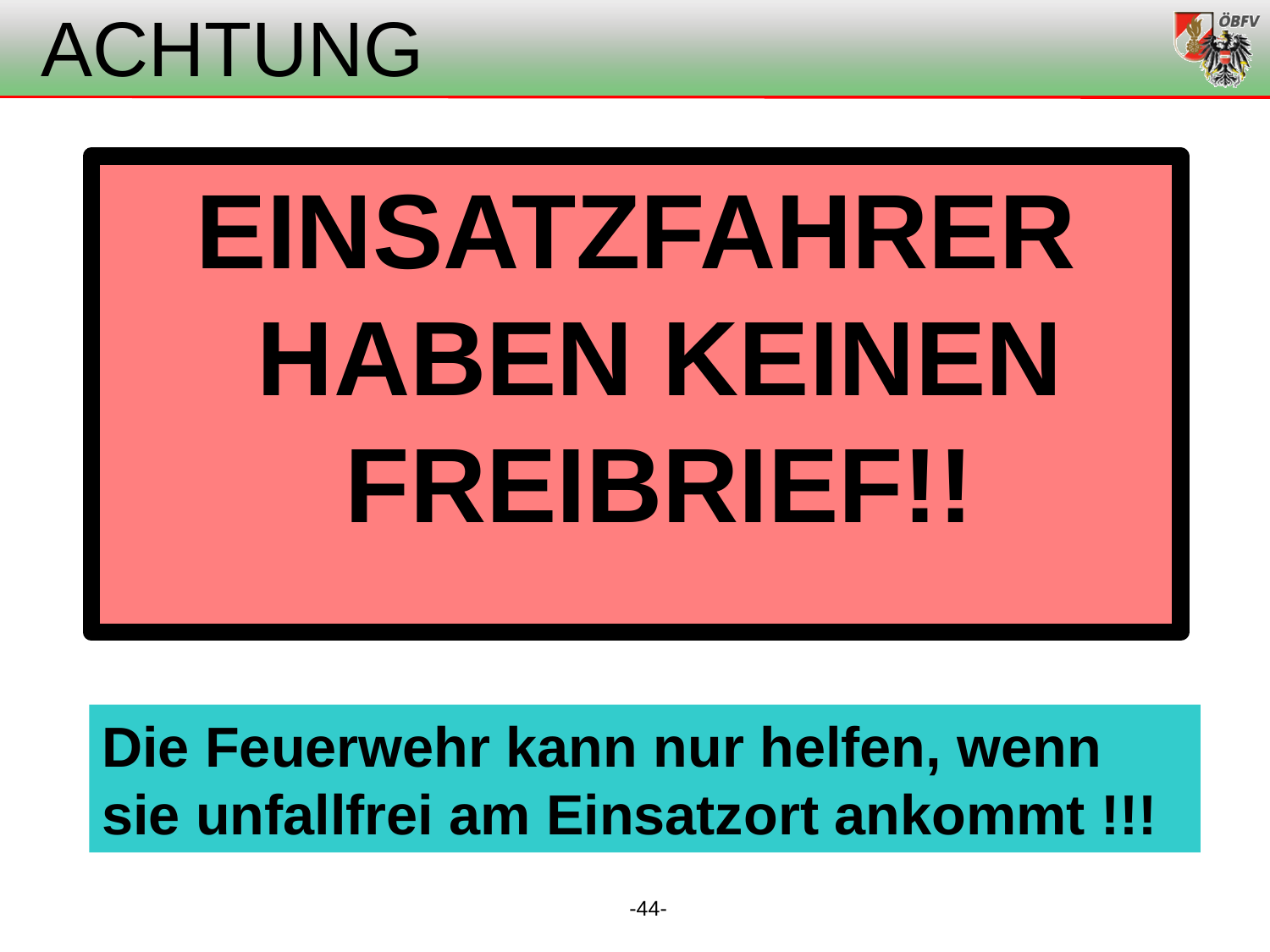

ACHTUNG
EINSATZFAHRER HABEN KEINEN FREIBRIEF!!
Die Feuerwehr kann nur helfen, wenn sie unfallfrei am Einsatzort ankommt !!!
-44-